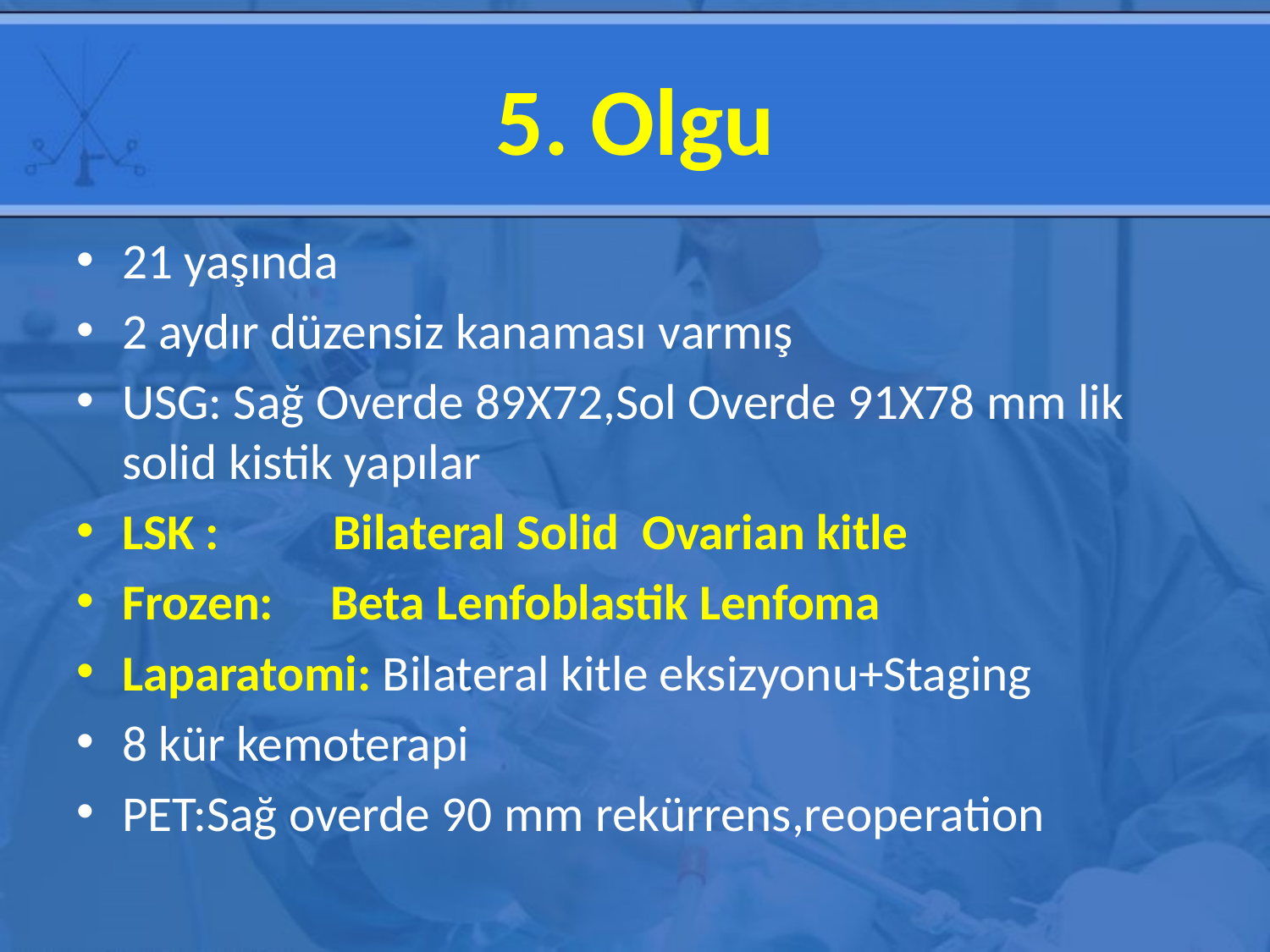

# 5. Olgu
21 yaşında
2 aydır düzensiz kanaması varmış
USG: Sağ Overde 89X72,Sol Overde 91X78 mm lik solid kistik yapılar
LSK :          Bilateral Solid  Ovarian kitle
Frozen:     Beta Lenfoblastik Lenfoma
Laparatomi: Bilateral kitle eksizyonu+Staging
8 kür kemoterapi
PET:Sağ overde 90 mm rekürrens,reoperation